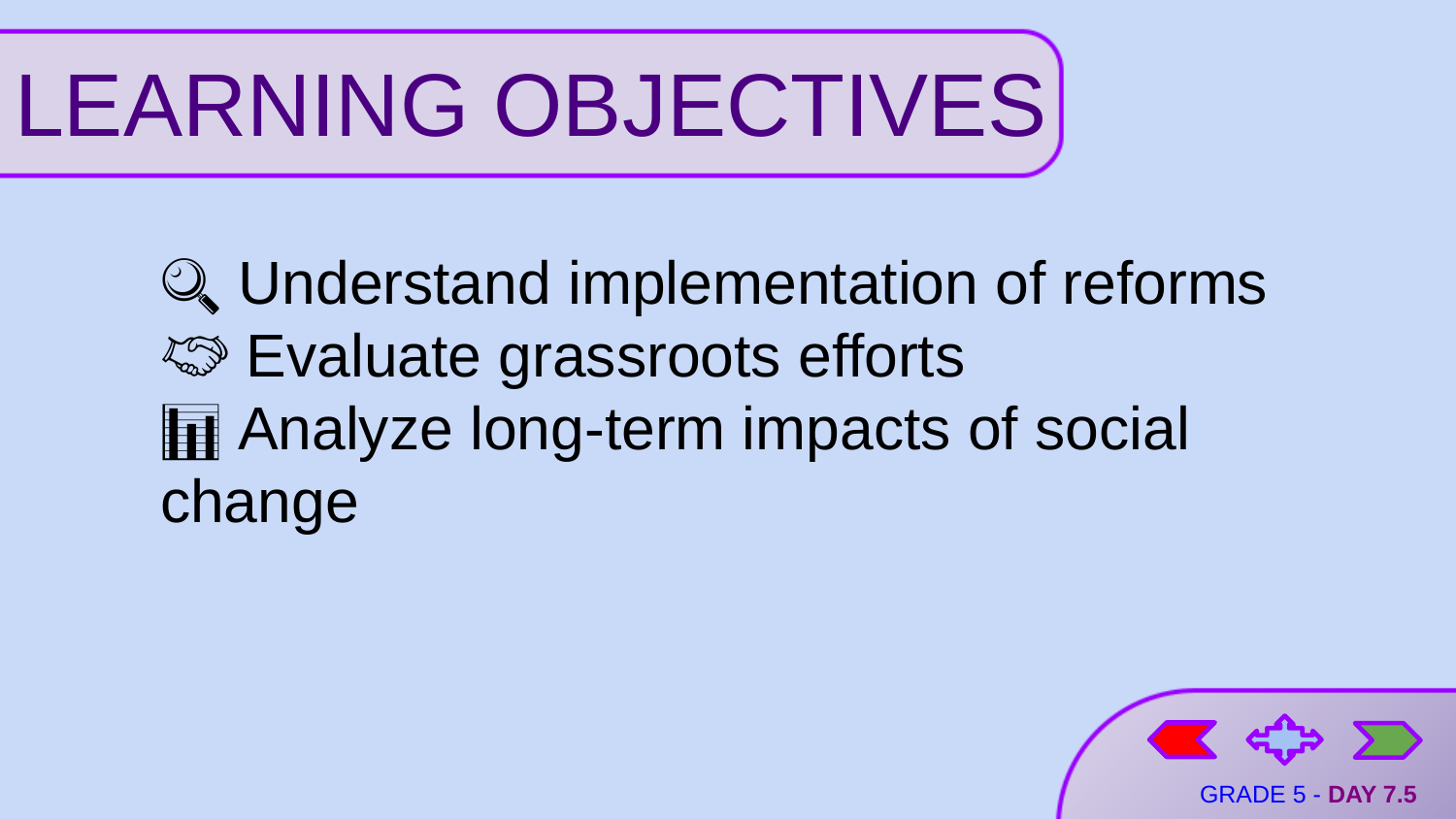

# LEARNING OBJECTIVES

🔍 Understand implementation of reforms
🤝 Evaluate grassroots efforts
📊 Analyze long-term impacts of social change

GRADE 5 - DAY 7.5